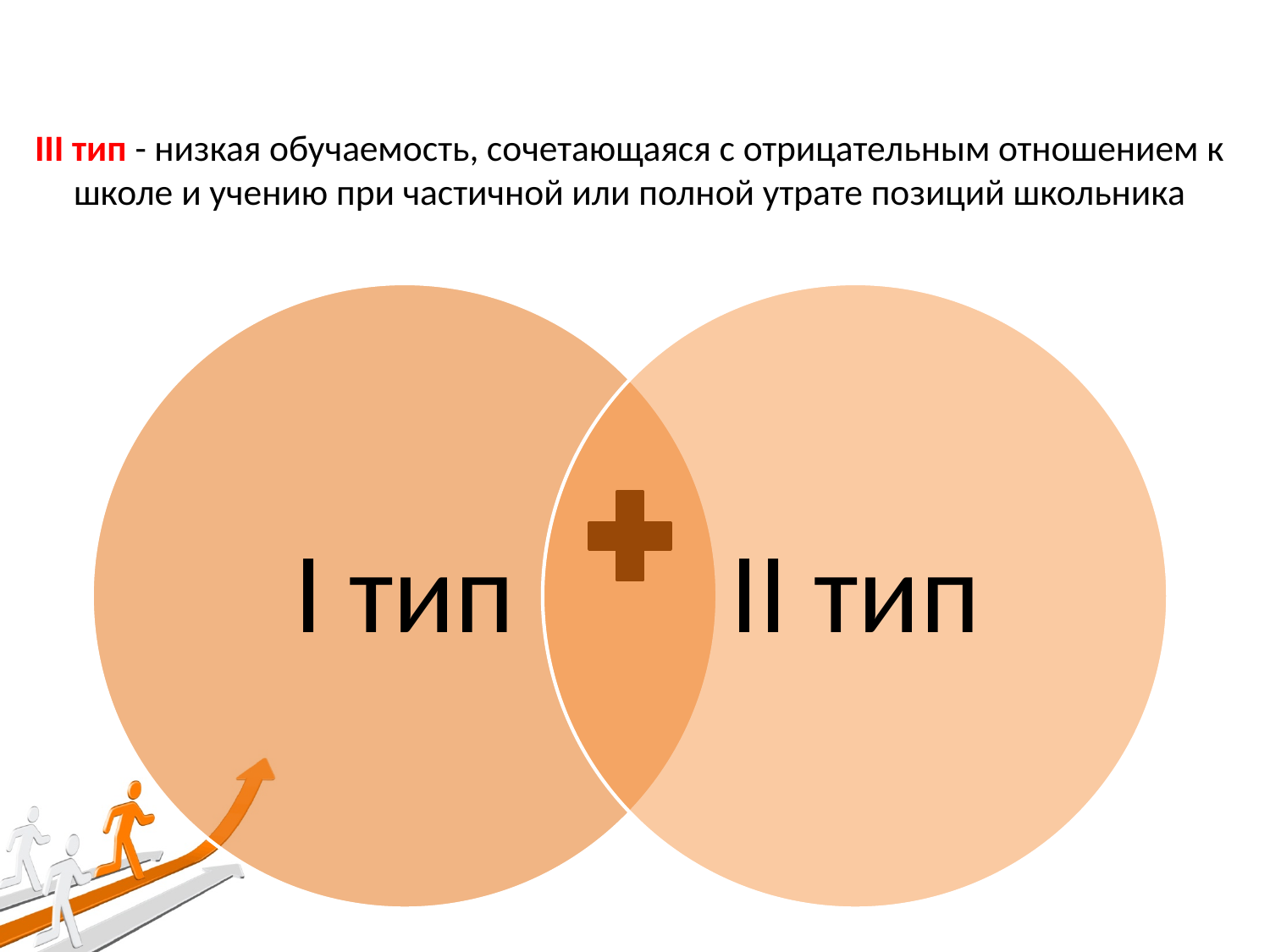

# III тип - низкая обучаемость, сочетающаяся с отрицательным отношением к школе и учению при частичной или полной утрате позиций школьника
I тип
II тип